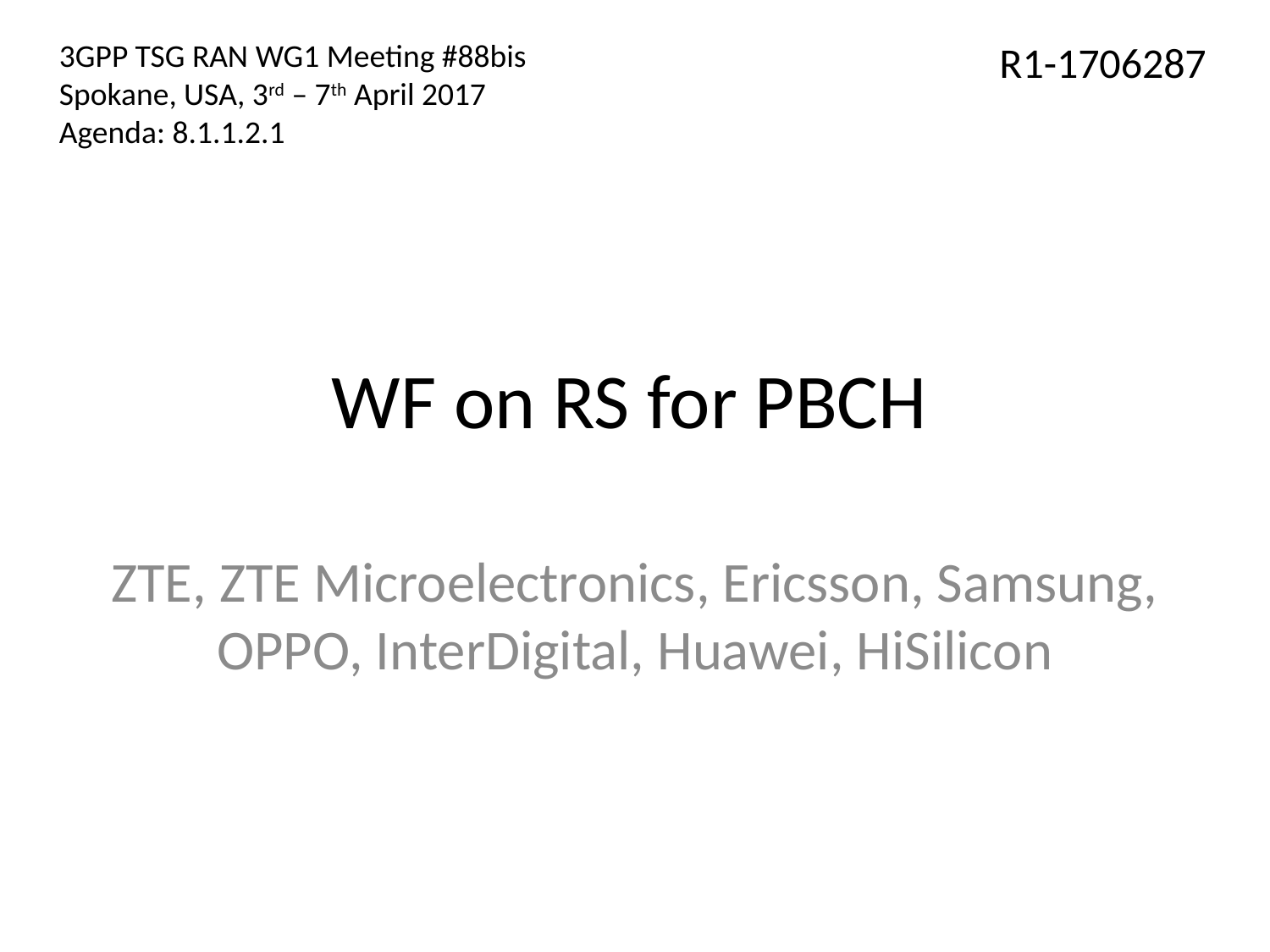

3GPP TSG RAN WG1 Meeting #88bis
Spokane, USA, 3rd – 7th April 2017
Agenda: 8.1.1.2.1
R1-1706287
# WF on RS for PBCH
ZTE, ZTE Microelectronics, Ericsson, Samsung, OPPO, InterDigital, Huawei, HiSilicon